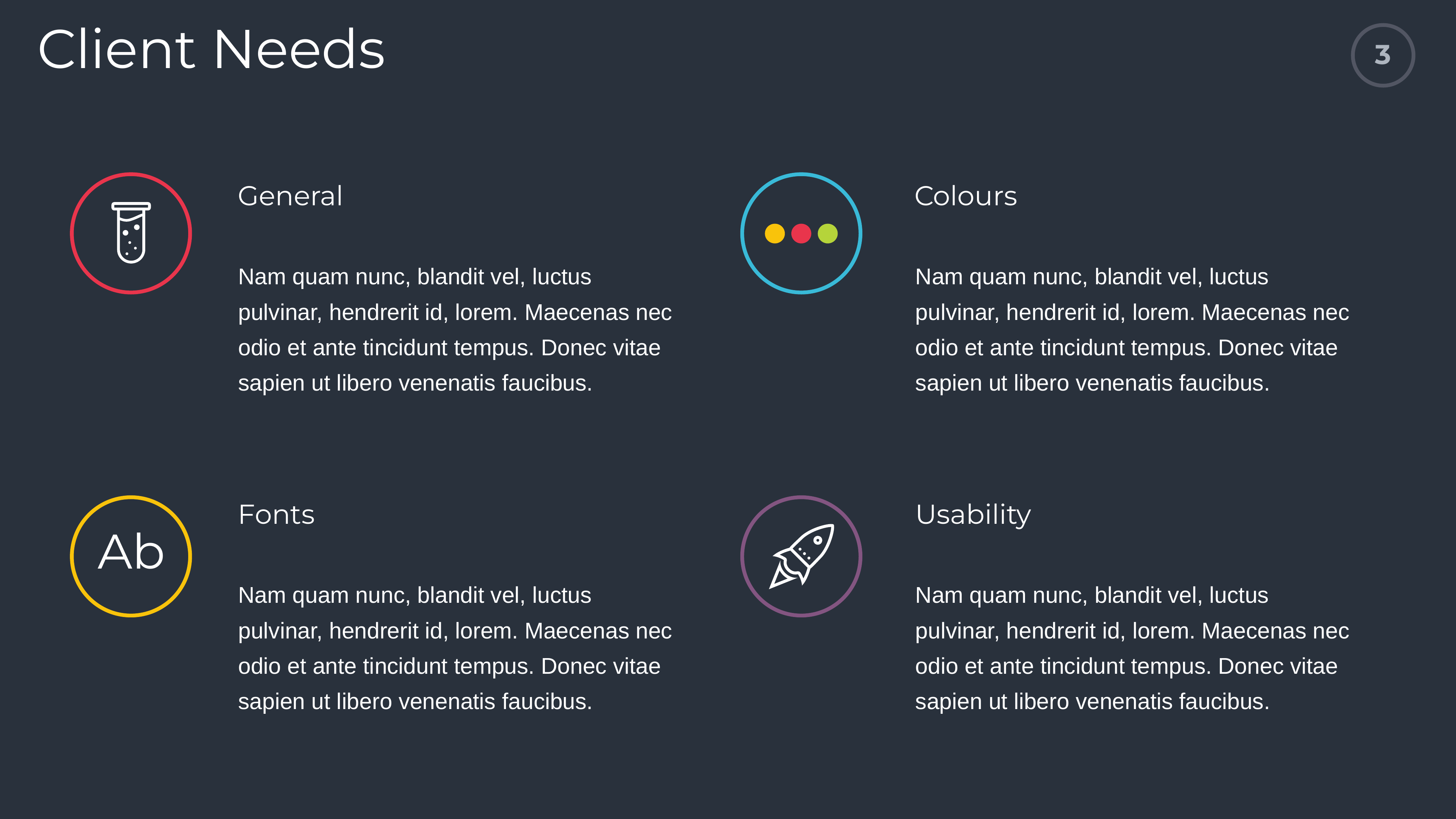

Client Needs
3

General
Colours

Nam quam nunc, blandit vel, luctus pulvinar, hendrerit id, lorem. Maecenas nec odio et ante tincidunt tempus. Donec vitae sapien ut libero venenatis faucibus.
Nam quam nunc, blandit vel, luctus pulvinar, hendrerit id, lorem. Maecenas nec odio et ante tincidunt tempus. Donec vitae sapien ut libero venenatis faucibus.

Fonts
Usability

Ab
Nam quam nunc, blandit vel, luctus pulvinar, hendrerit id, lorem. Maecenas nec odio et ante tincidunt tempus. Donec vitae sapien ut libero venenatis faucibus.
Nam quam nunc, blandit vel, luctus pulvinar, hendrerit id, lorem. Maecenas nec odio et ante tincidunt tempus. Donec vitae sapien ut libero venenatis faucibus.